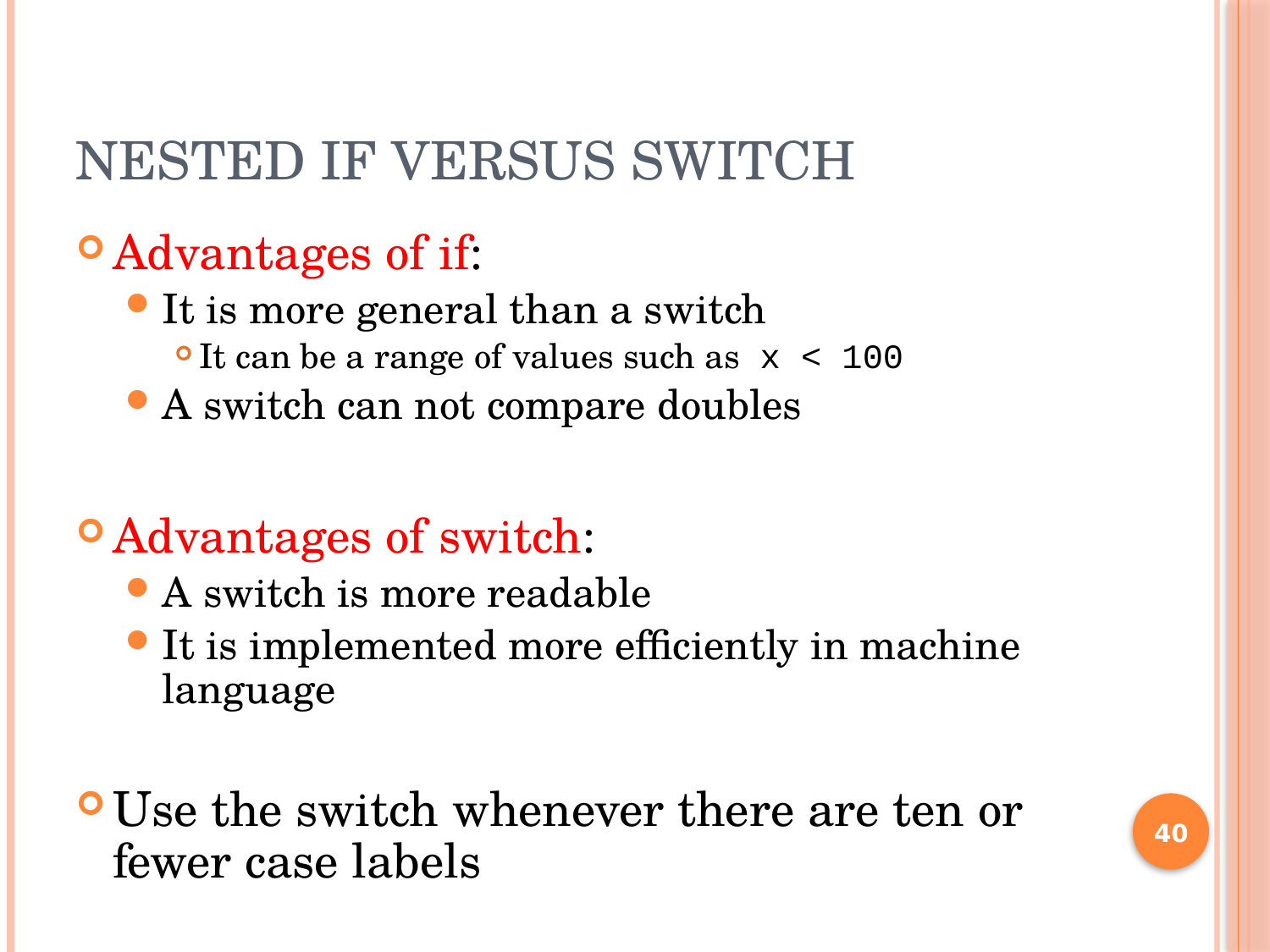

# Nested if versus switch
Advantages of if:
It is more general than a switch
It can be a range of values such as  x < 100
A switch can not compare doubles

Advantages of switch:
A switch is more readable
It is implemented more efficiently in machine language

Use the switch whenever there are ten or fewer case labels
40